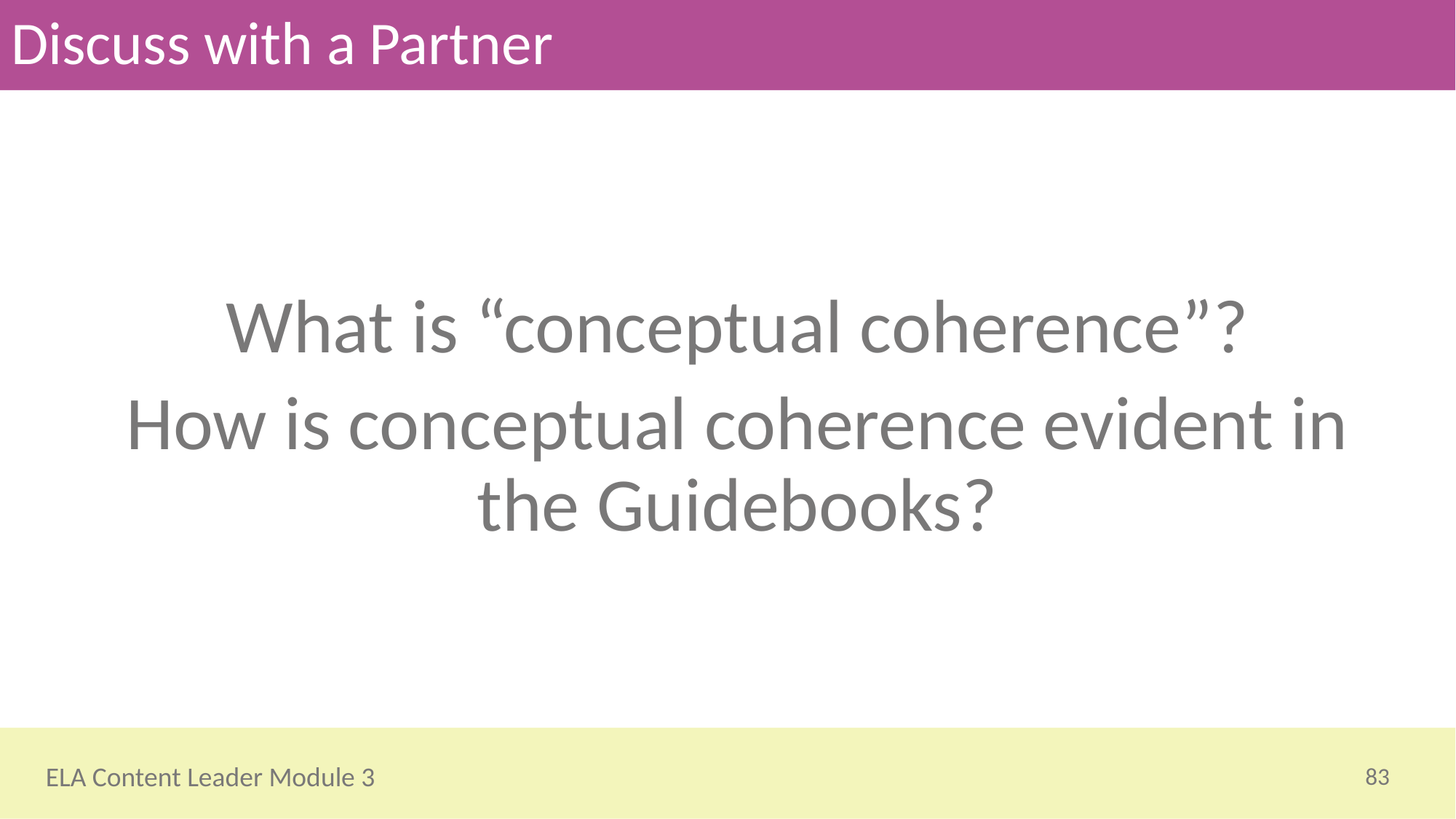

# Discuss with a Partner

What is “conceptual coherence”?
How is conceptual coherence evident in the Guidebooks?
83